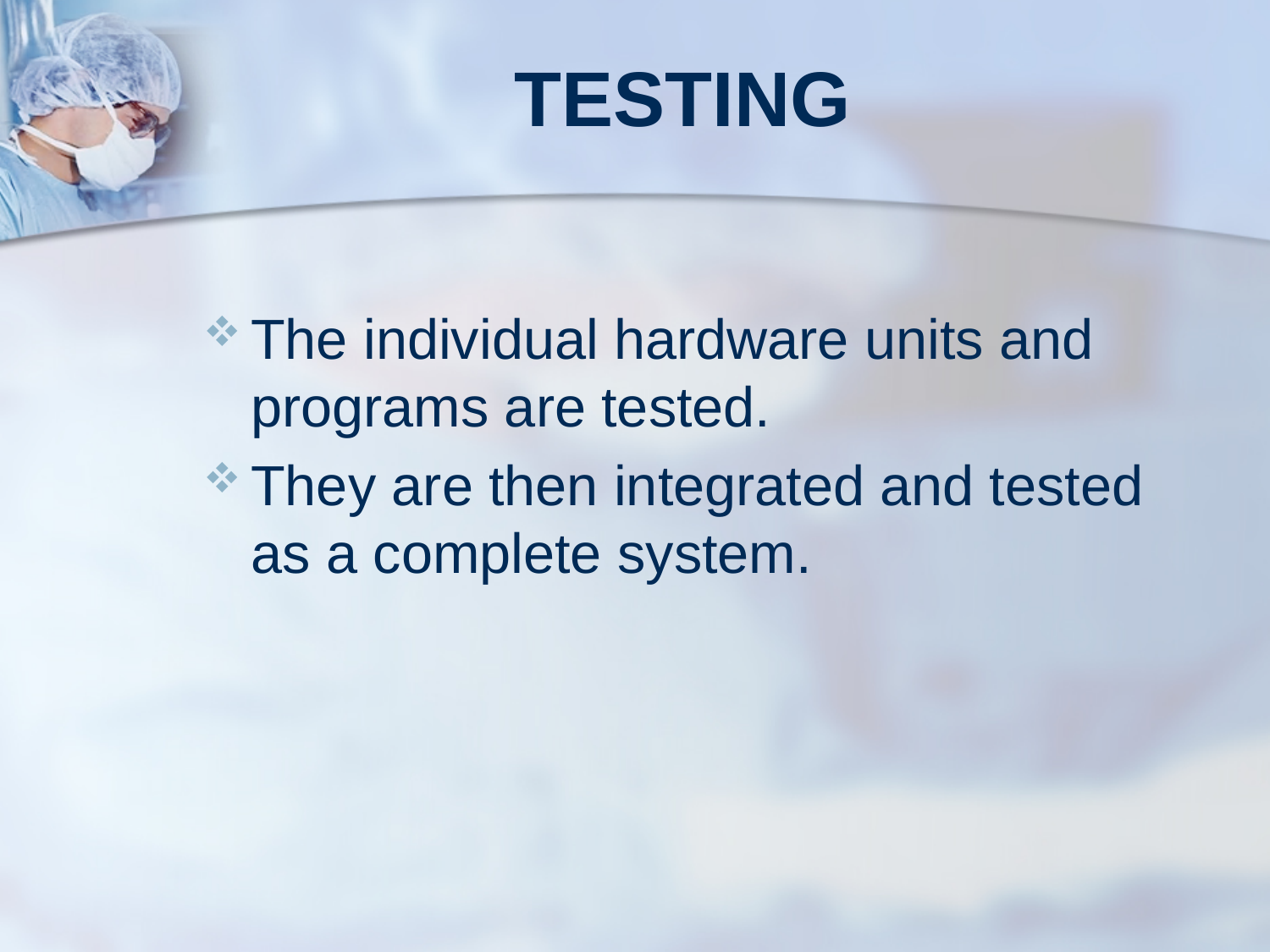

# testing
The individual hardware units and programs are tested.
They are then integrated and tested as a complete system.